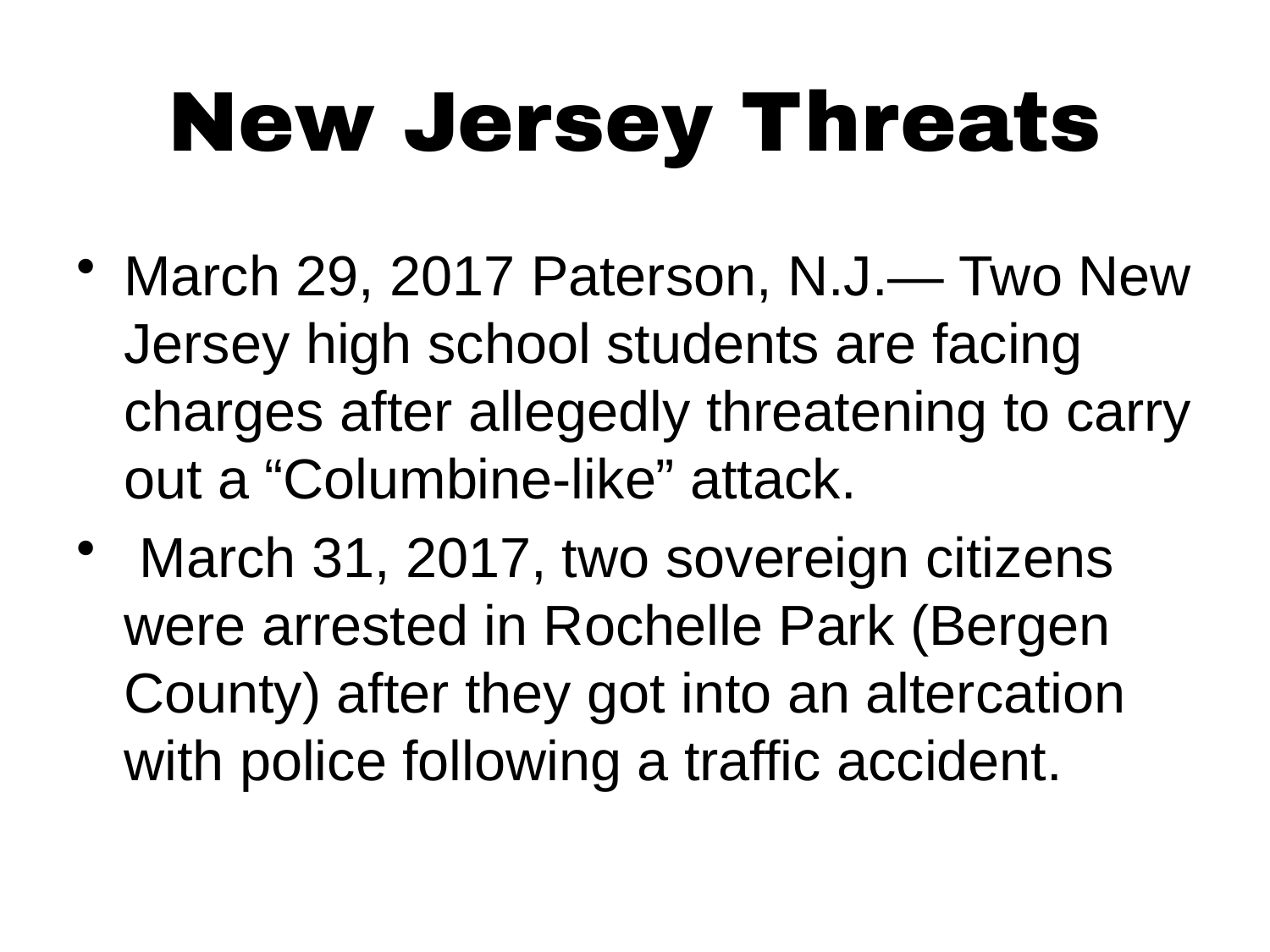

# New Jersey Threats
March 29, 2017 Paterson, N.J.— Two New Jersey high school students are facing charges after allegedly threatening to carry out a “Columbine-like” attack.
 March 31, 2017, two sovereign citizens were arrested in Rochelle Park (Bergen County) after they got into an altercation with police following a traffic accident.